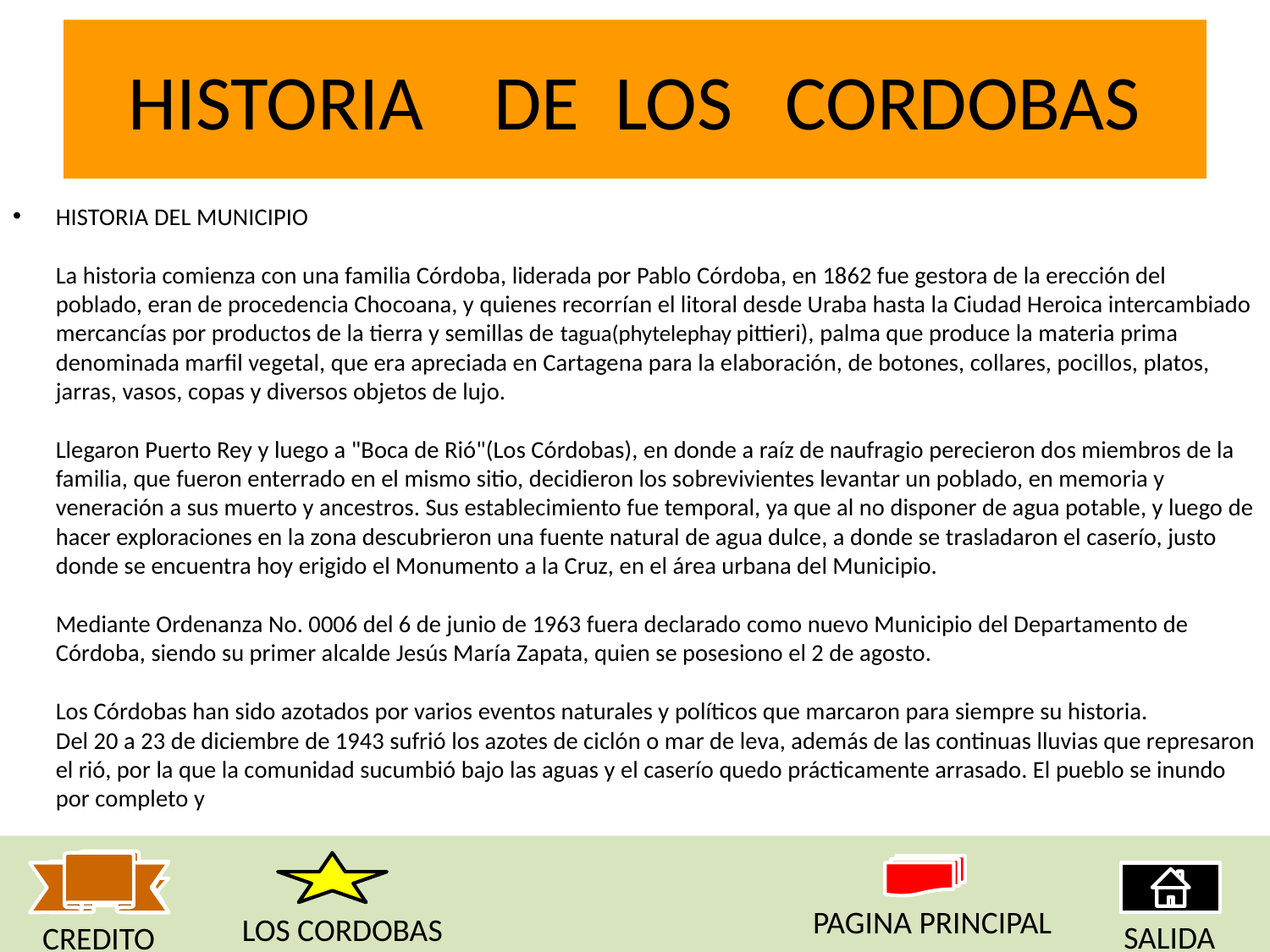

# HISTORIA    DE  LOS   CORDOBAS
HISTORIA DEL MUNICIPIO
La historia comienza con una familia Córdoba, liderada por Pablo Córdoba, en 1862 fue gestora de la erección del poblado, eran de procedencia Chocoana, y quienes recorrían el litoral desde Uraba hasta la Ciudad Heroica intercambiado mercancías por productos de la tierra y semillas de tagua(phytelephay pittieri), palma que produce la materia prima denominada marfil vegetal, que era apreciada en Cartagena para la elaboración, de botones, collares, pocillos, platos, jarras, vasos, copas y diversos objetos de lujo.
Llegaron Puerto Rey y luego a "Boca de Rió"(Los Córdobas), en donde a raíz de naufragio perecieron dos miembros de la familia, que fueron enterrado en el mismo sitio, decidieron los sobrevivientes levantar un poblado, en memoria y veneración a sus muerto y ancestros. Sus establecimiento fue temporal, ya que al no disponer de agua potable, y luego de hacer exploraciones en la zona descubrieron una fuente natural de agua dulce, a donde se trasladaron el caserío, justo donde se encuentra hoy erigido el Monumento a la Cruz, en el área urbana del Municipio.
Mediante Ordenanza No. 0006 del 6 de junio de 1963 fuera declarado como nuevo Municipio del Departamento de Córdoba, siendo su primer alcalde Jesús María Zapata, quien se posesiono el 2 de agosto.
Los Córdobas han sido azotados por varios eventos naturales y políticos que marcaron para siempre su historia.
Del 20 a 23 de diciembre de 1943 sufrió los azotes de ciclón o mar de leva, además de las continuas lluvias que represaron el rió, por la que la comunidad sucumbió bajo las aguas y el caserío quedo prácticamente arrasado. El pueblo se inundo por completo y

PAGINA PRINCIPAL
LOS CORDOBAS
SALIDA
CREDITO